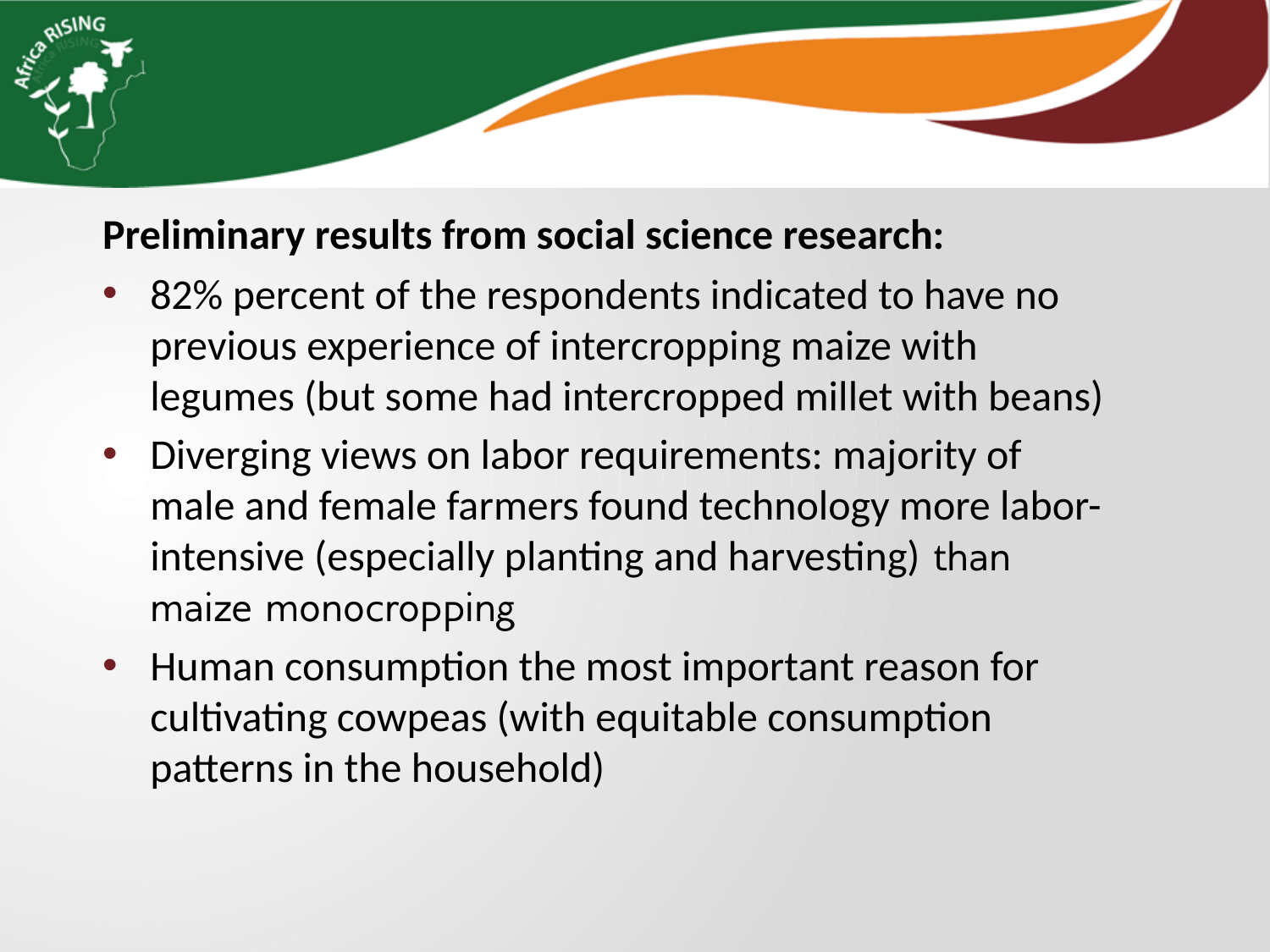

Preliminary results from social science research:
82% percent of the respondents indicated to have no previous experience of intercropping maize with legumes (but some had intercropped millet with beans)
Diverging views on labor requirements: majority of male and female farmers found technology more labor-intensive (especially planting and harvesting) than maize monocropping
Human consumption the most important reason for cultivating cowpeas (with equitable consumption patterns in the household)